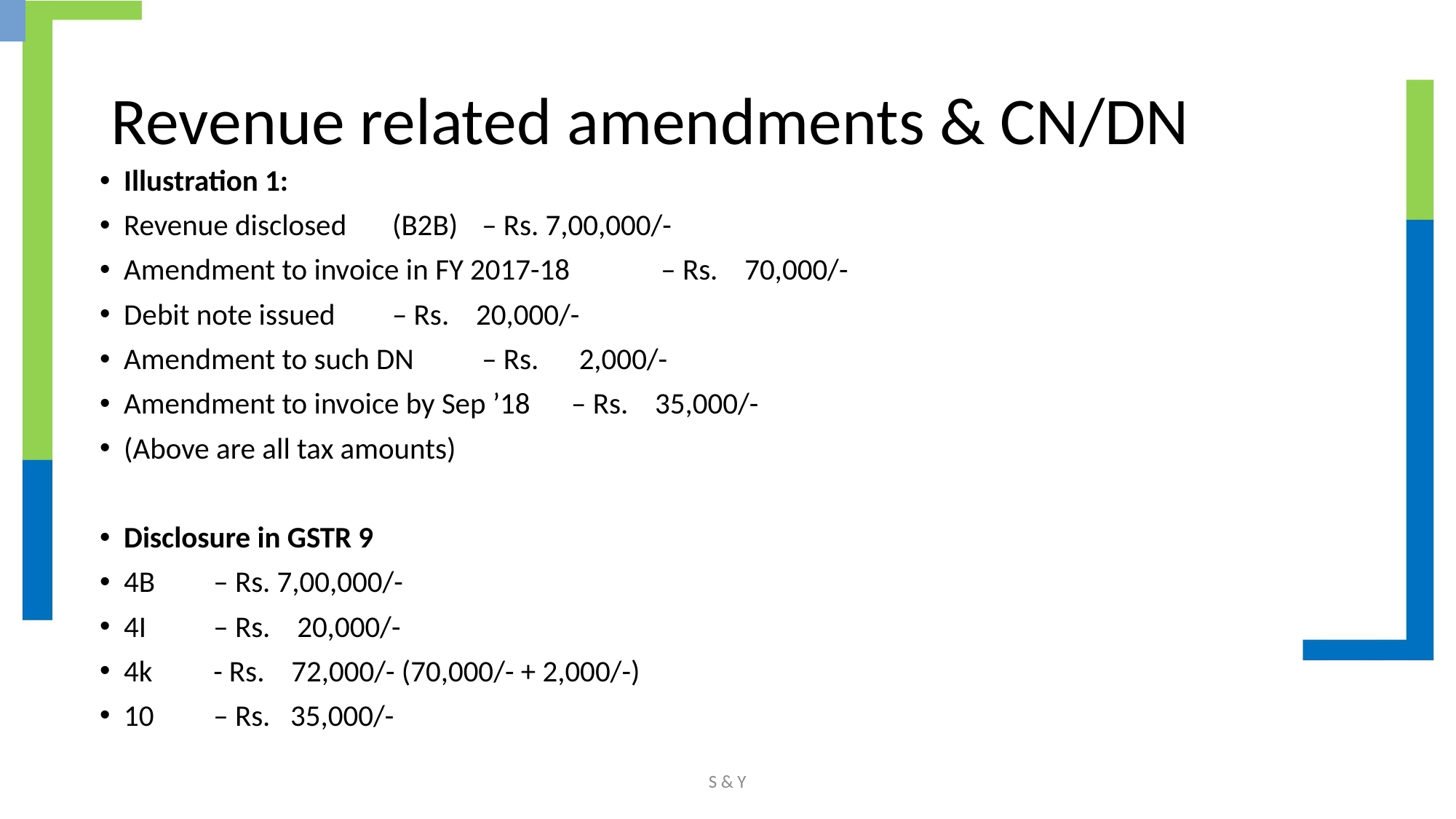

# Revenue related amendments & CN/DN
Illustration 1:
Revenue disclosed 	(B2B)		– Rs. 7,00,000/-
Amendment to invoice in FY 2017-18 	– Rs.    70,000/-
Debit note issued 			– Rs.    20,000/-
Amendment to such DN 		– Rs.      2,000/-
Amendment to invoice by Sep ’18 	– Rs.    35,000/-
(Above are all tax amounts)

Disclosure in GSTR 9
4B 	– Rs. 7,00,000/-
4I 	– Rs.    20,000/-
4k	- Rs.    72,000/- (70,000/- + 2,000/-)
10 	– Rs.   35,000/-

S & Y